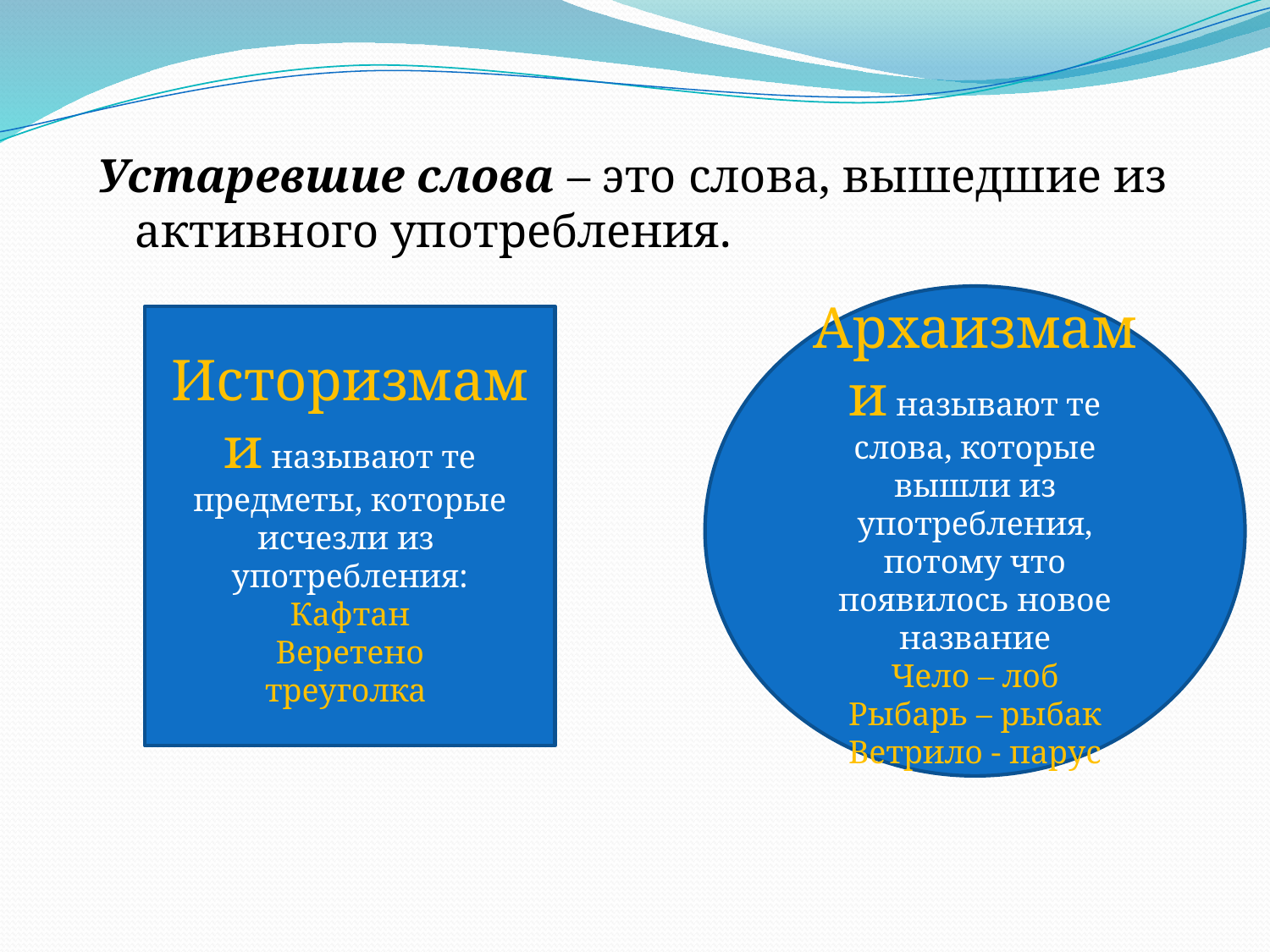

Устаревшие слова – это слова, вышедшие из активного употребления.

#
Архаизмами называют те слова, которые вышли из употребления, потому что появилось новое название
Чело – лоб
Рыбарь – рыбак
Ветрило - парус
Историзмами называют те предметы, которые исчезли из  употребления:
Кафтан
Веретено
треуголка